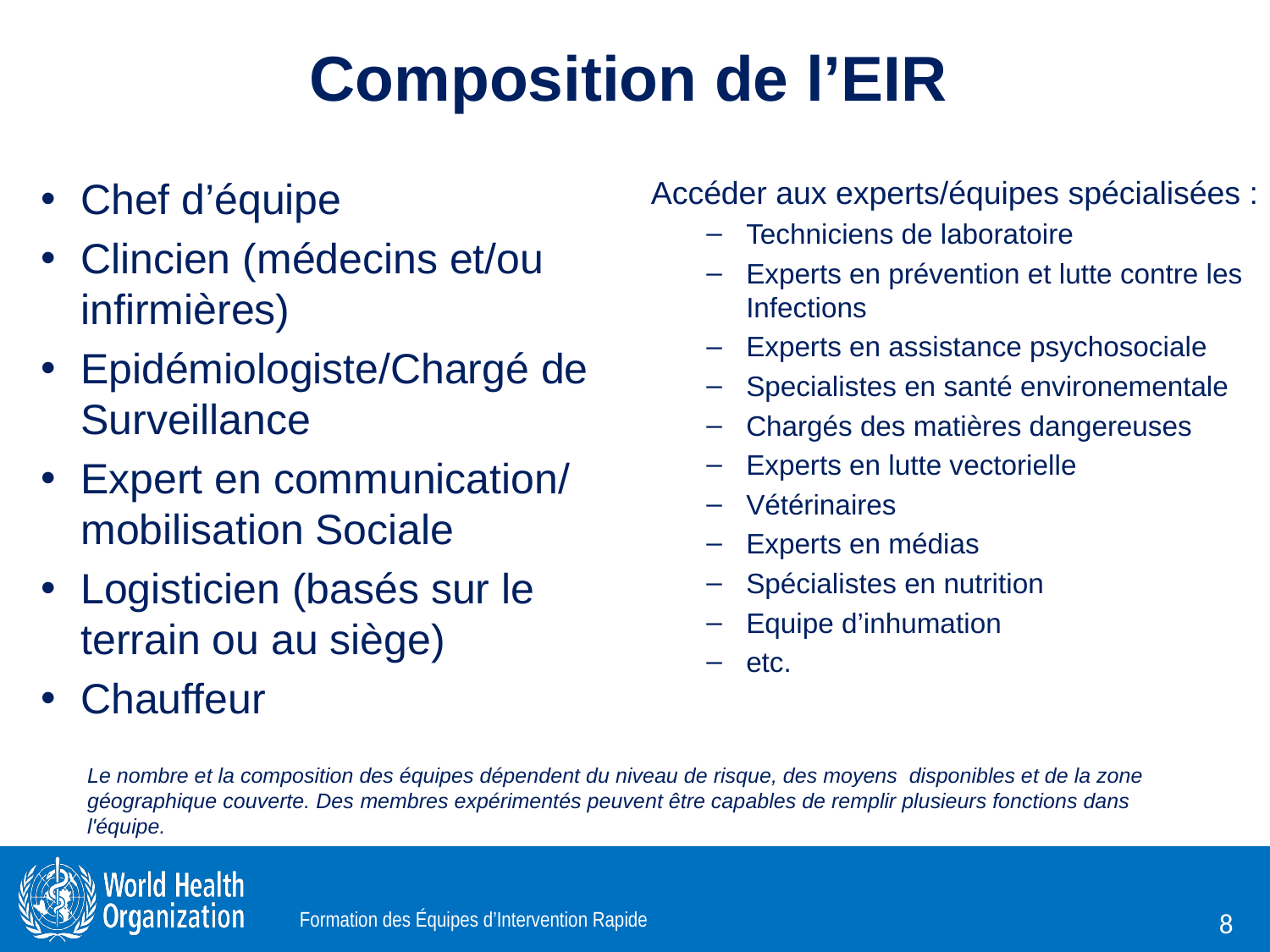

# Composition de l’EIR
Chef d’équipe
Clincien (médecins et/ou infirmières)
Epidémiologiste/Chargé de Surveillance
Expert en communication/ mobilisation Sociale
Logisticien (basés sur le terrain ou au siège)
Chauffeur

Accéder aux experts/équipes spécialisées :
Techniciens de laboratoire
Experts en prévention et lutte contre les Infections
Experts en assistance psychosociale
Specialistes en santé environementale
Chargés des matières dangereuses
Experts en lutte vectorielle
Vétérinaires
Experts en médias
Spécialistes en nutrition
Equipe d’inhumation
etc.

Le nombre et la composition des équipes dépendent du niveau de risque, des moyens  disponibles et de la zone géographique couverte. Des membres expérimentés peuvent être capables de remplir plusieurs fonctions dans l'équipe.